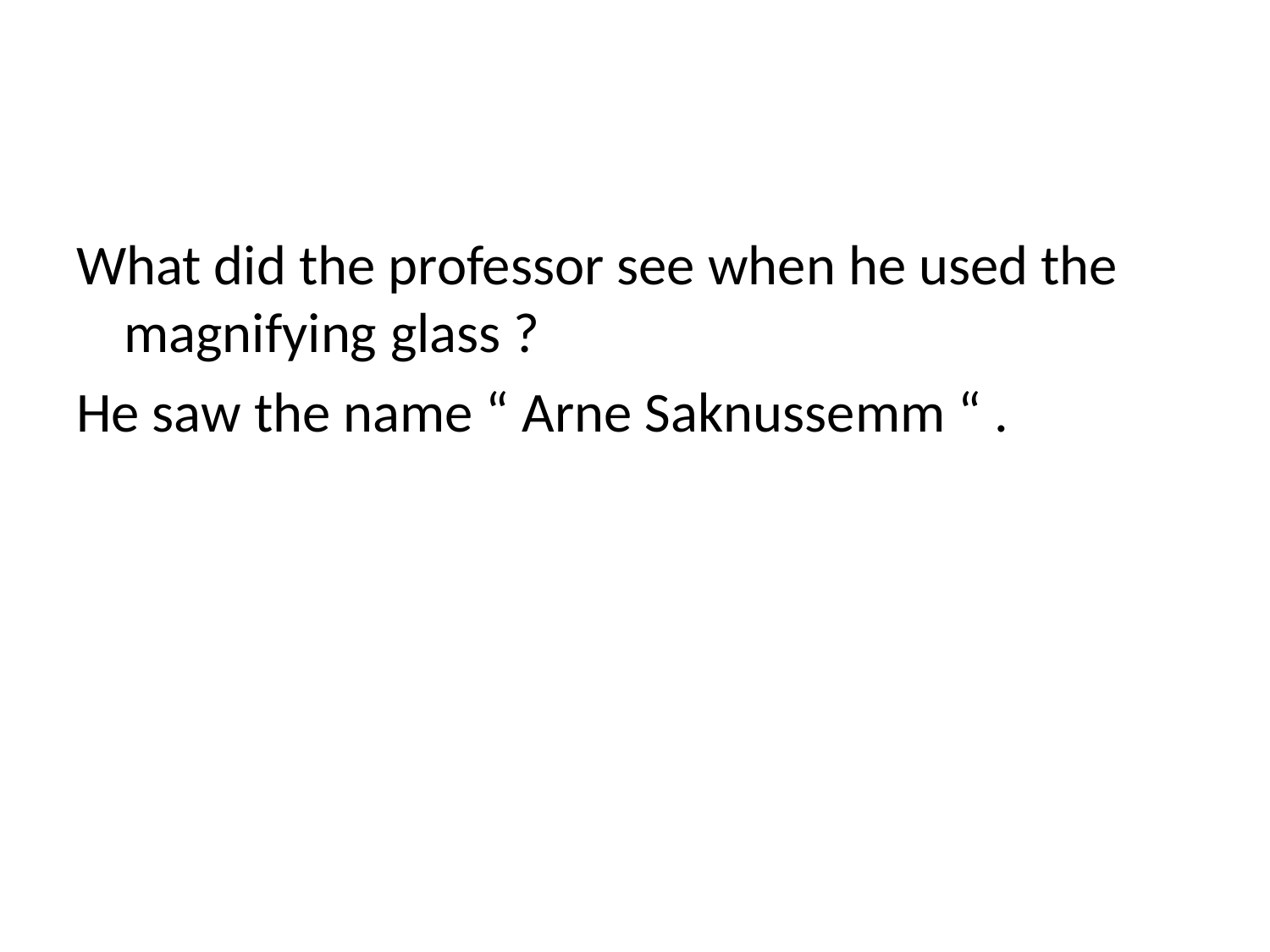

What did the professor see when he used the magnifying glass ?
He saw the name “ Arne Saknussemm “ .